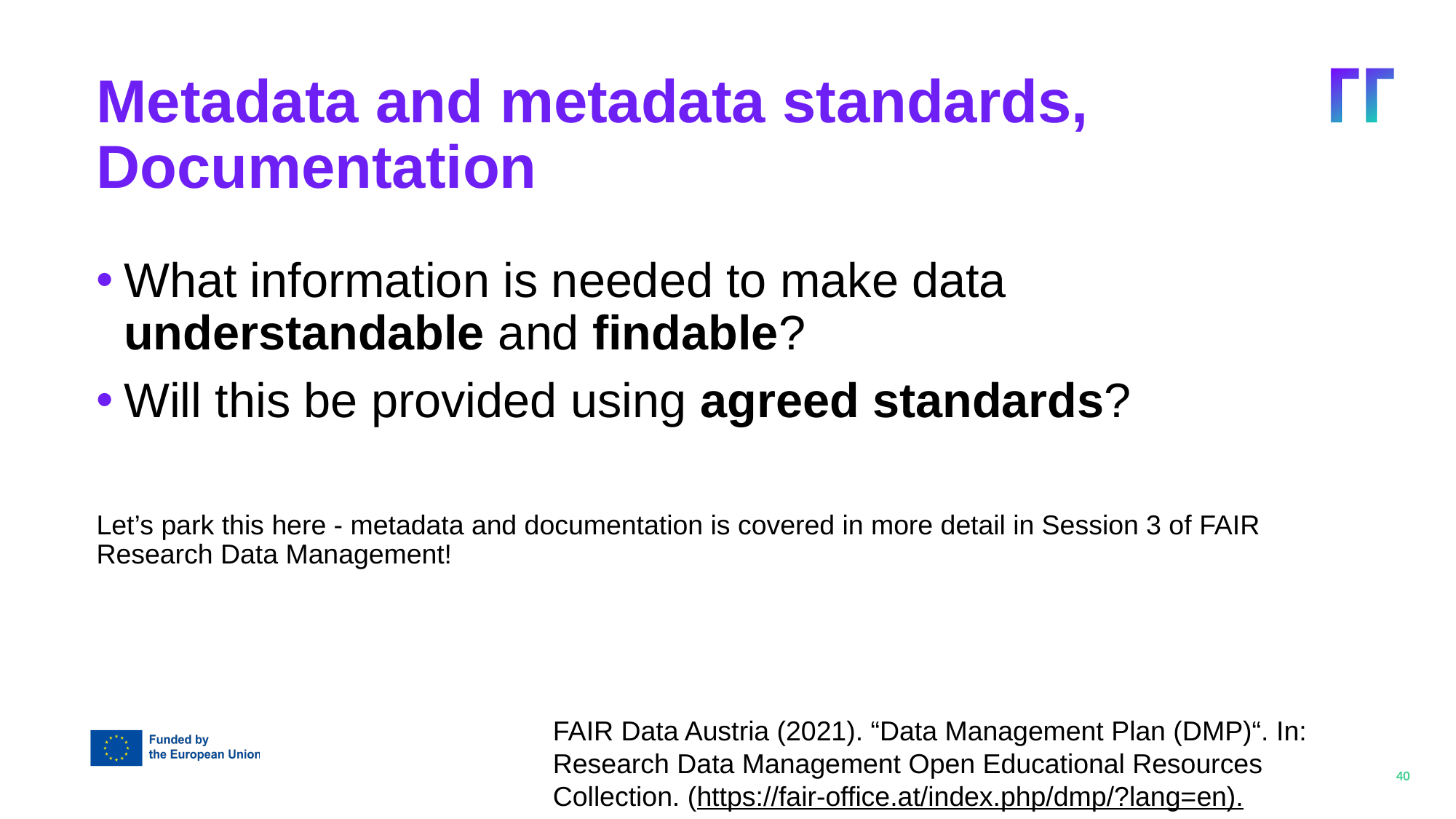

Metadata and metadata standards, Documentation
What information is needed to make data understandable and findable?
Will this be provided using agreed standards?

Let’s park this here - metadata and documentation is covered in more detail in Session 3 of FAIR Research Data Management!

FAIR Data Austria (2021). “Data Management Plan (DMP)“. In: Research Data Management Open Educational Resources Collection. (https://fair-office.at/index.php/dmp/?lang=en).